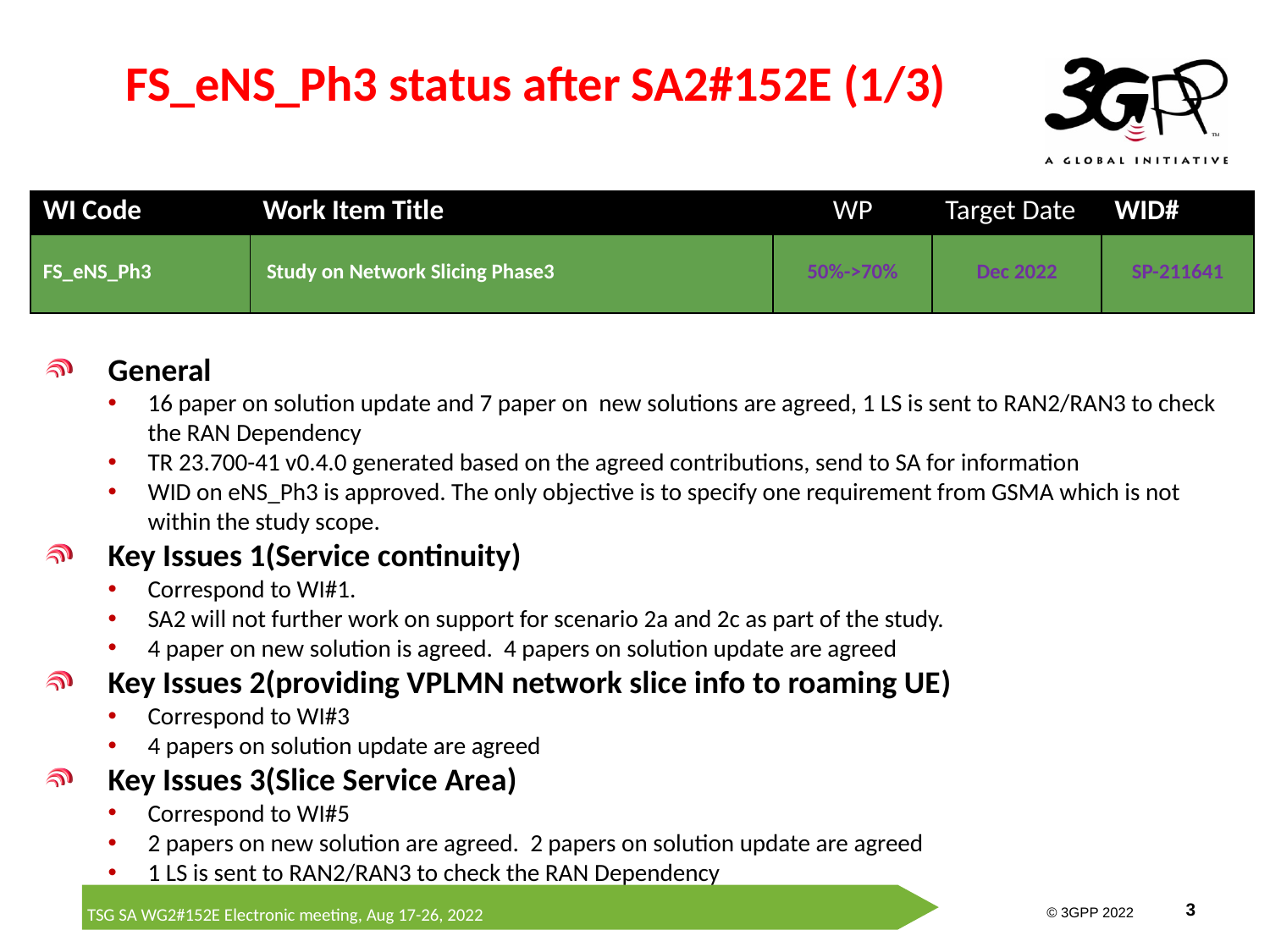

# FS_eNS_Ph3 status after SA2#152E (1/3)
| WI Code | Work Item Title | WP | Target Date | WID# |
| --- | --- | --- | --- | --- |
| FS\_eNS\_Ph3 | Study on Network Slicing Phase3 | 50%->70% | Dec 2022 | SP-211641 |
General
16 paper on solution update and 7 paper on  new solutions are agreed, 1 LS is sent to RAN2/RAN3 to check the RAN Dependency
TR 23.700-41 v0.4.0 generated based on the agreed contributions, send to SA for information
WID on eNS_Ph3 is approved. The only objective is to specify one requirement from GSMA which is not within the study scope.
Key Issues 1(Service continuity)
Correspond to WI#1.
SA2 will not further work on support for scenario 2a and 2c as part of the study.
4 paper on new solution is agreed.  4 papers on solution update are agreed
Key Issues 2(providing VPLMN network slice info to roaming UE)
Correspond to WI#3
4 papers on solution update are agreed
Key Issues 3(Slice Service Area)
Correspond to WI#5
2 papers on new solution are agreed.  2 papers on solution update are agreed
1 LS is sent to RAN2/RAN3 to check the RAN Dependency